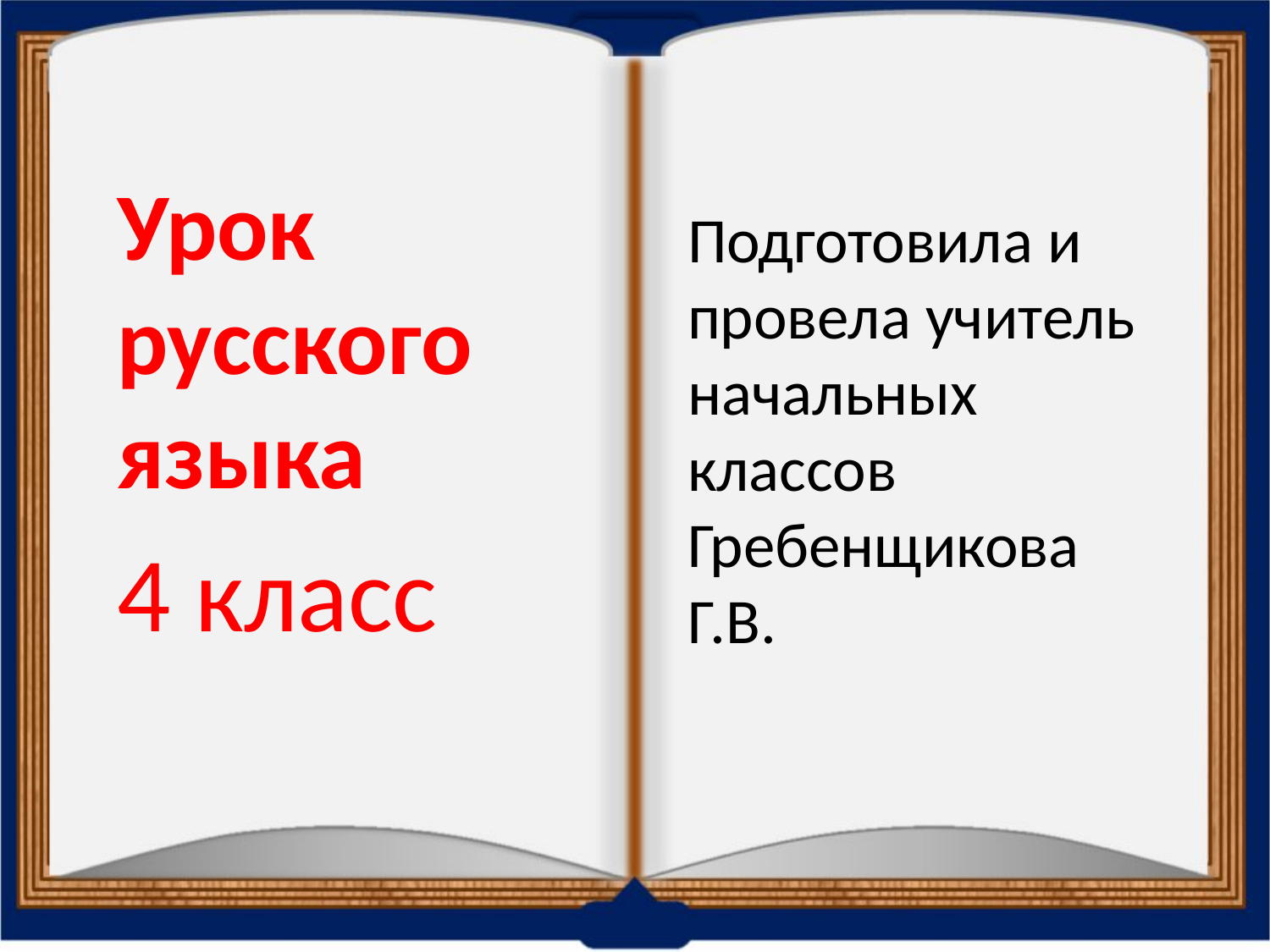

Урок
русского
языка
Подготовила и провела учитель начальных классов
Гребенщикова Г.В.
4 класс